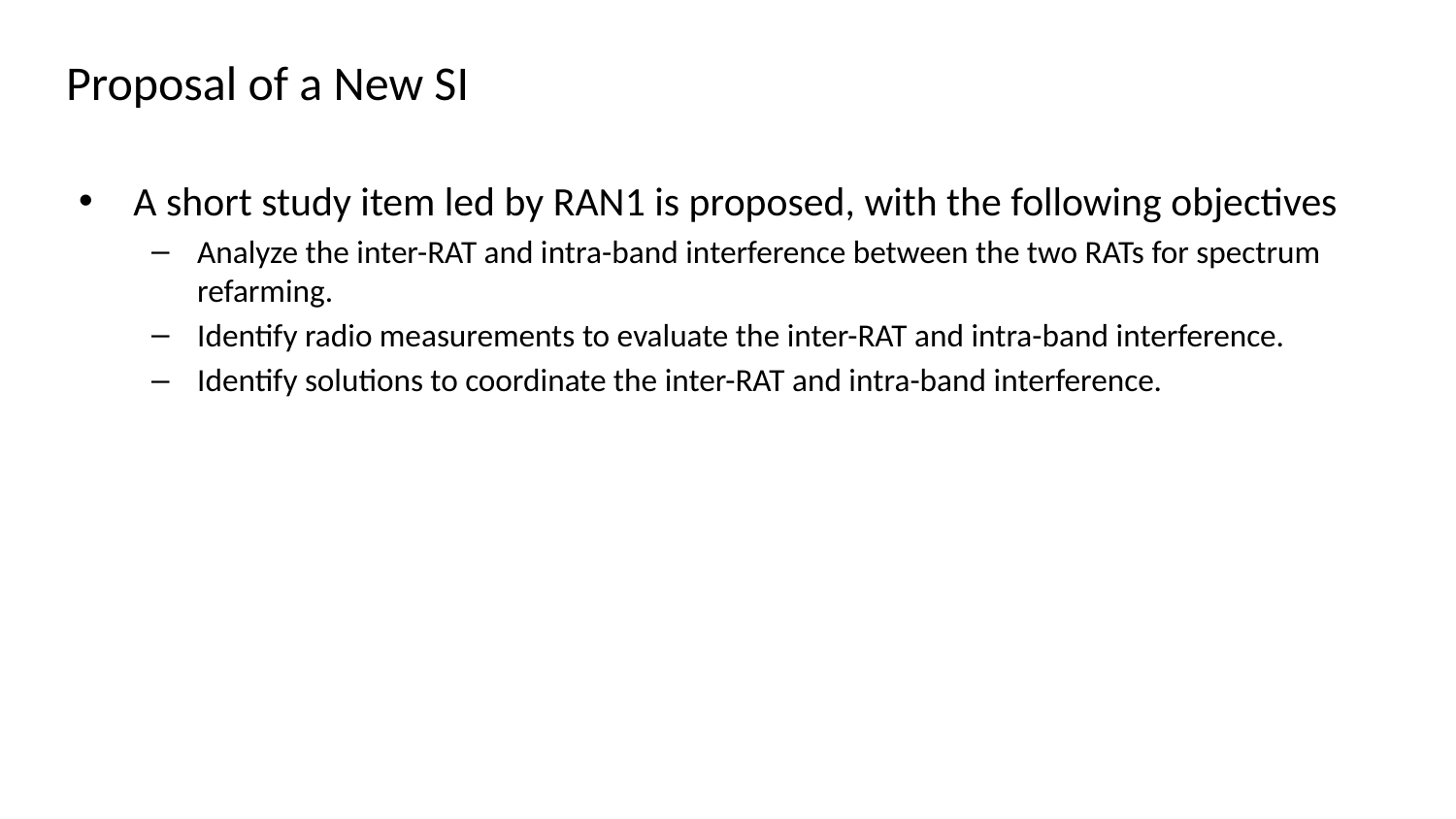

# Proposal of a New SI
A short study item led by RAN1 is proposed, with the following objectives
Analyze the inter-RAT and intra-band interference between the two RATs for spectrum refarming.
Identify radio measurements to evaluate the inter-RAT and intra-band interference.
Identify solutions to coordinate the inter-RAT and intra-band interference.